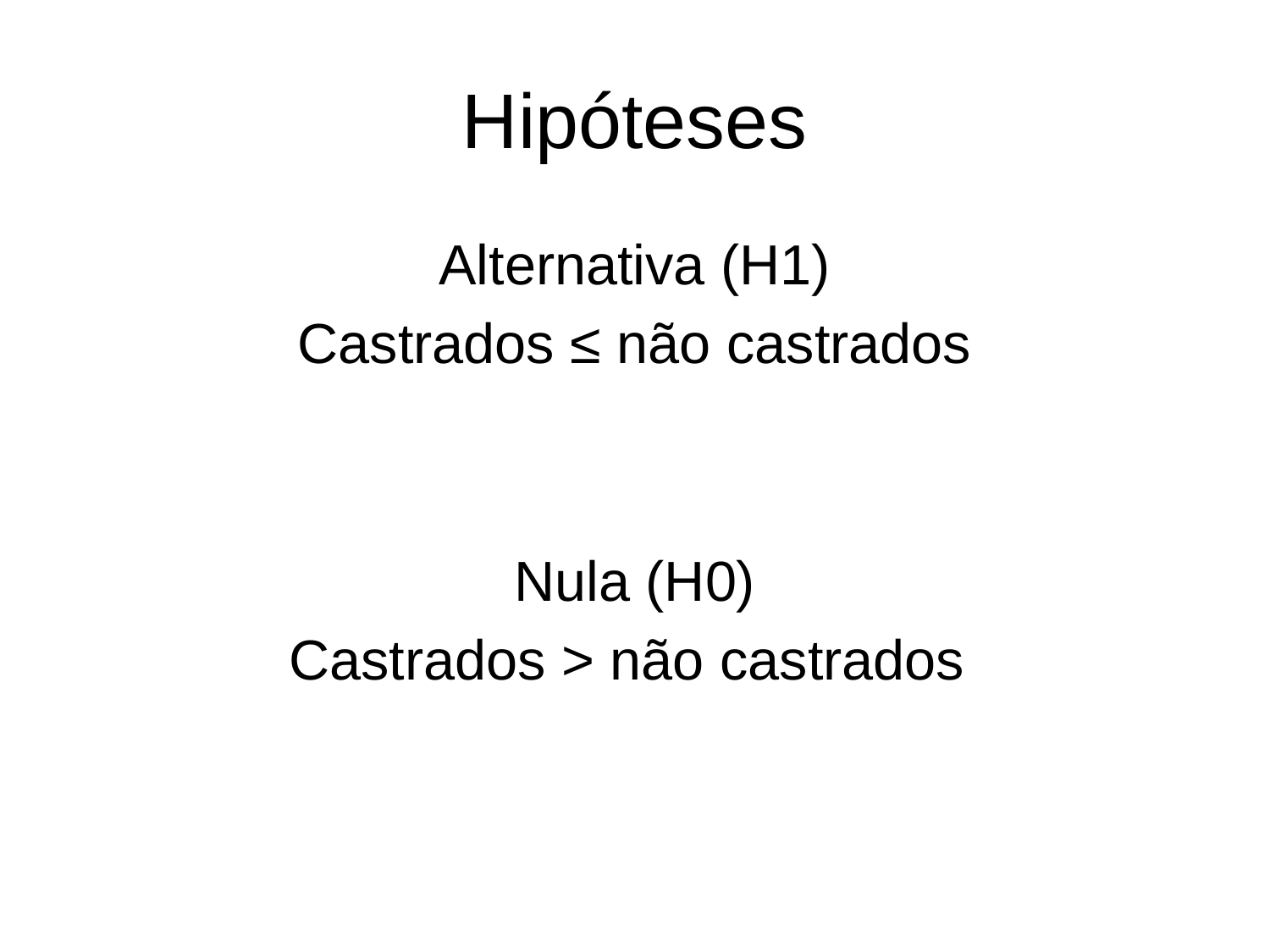

# Hipóteses
Alternativa (H1)
Castrados ≤ não castrados

Nula (H0)
Castrados > não castrados